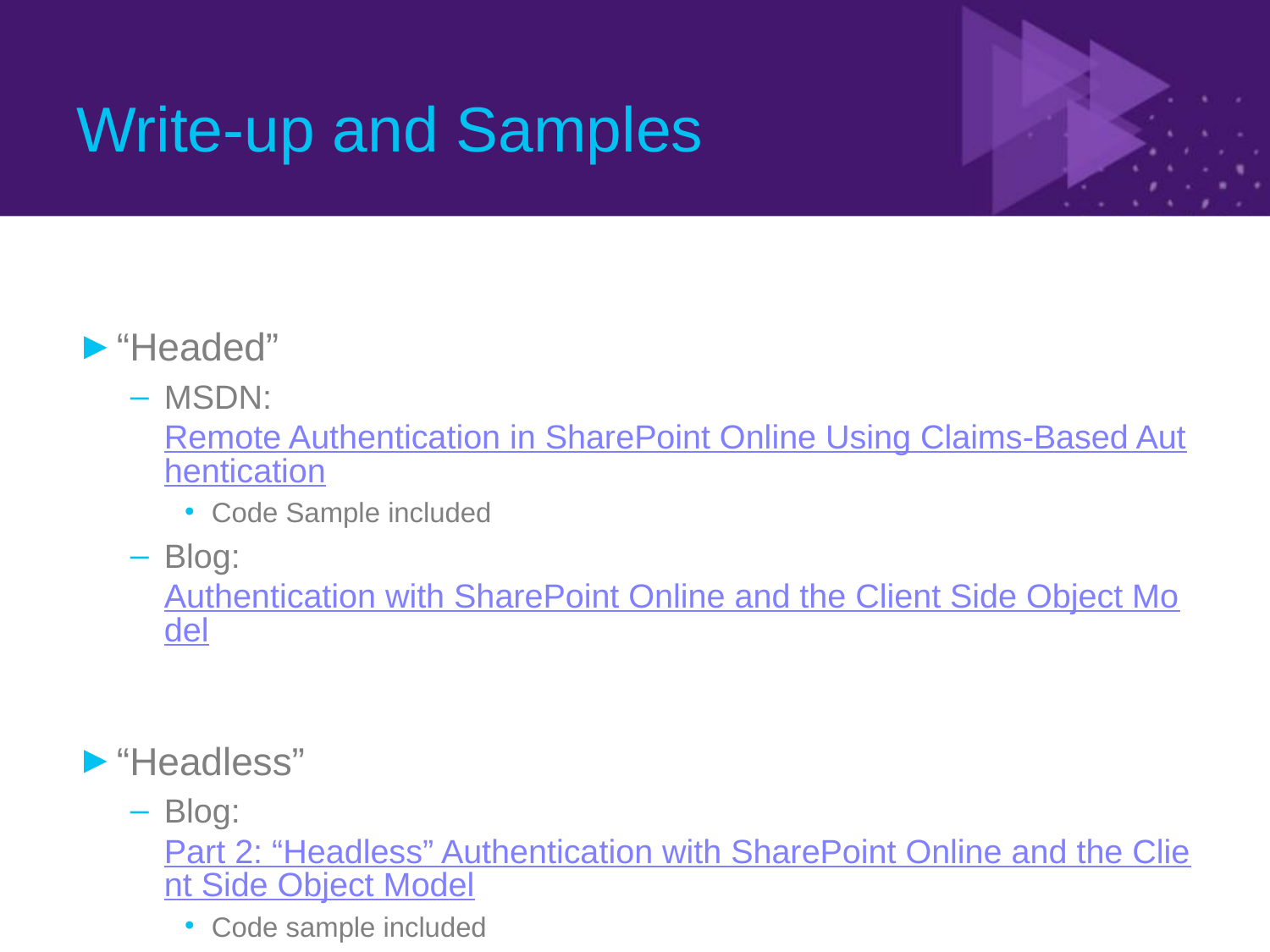

# Write-up and Samples
“Headed”
MSDN: Remote Authentication in SharePoint Online Using Claims-Based Authentication
Code Sample included
Blog: Authentication with SharePoint Online and the Client Side Object Model
“Headless”
Blog: Part 2: “Headless” Authentication with SharePoint Online and the Client Side Object Model
Code sample included